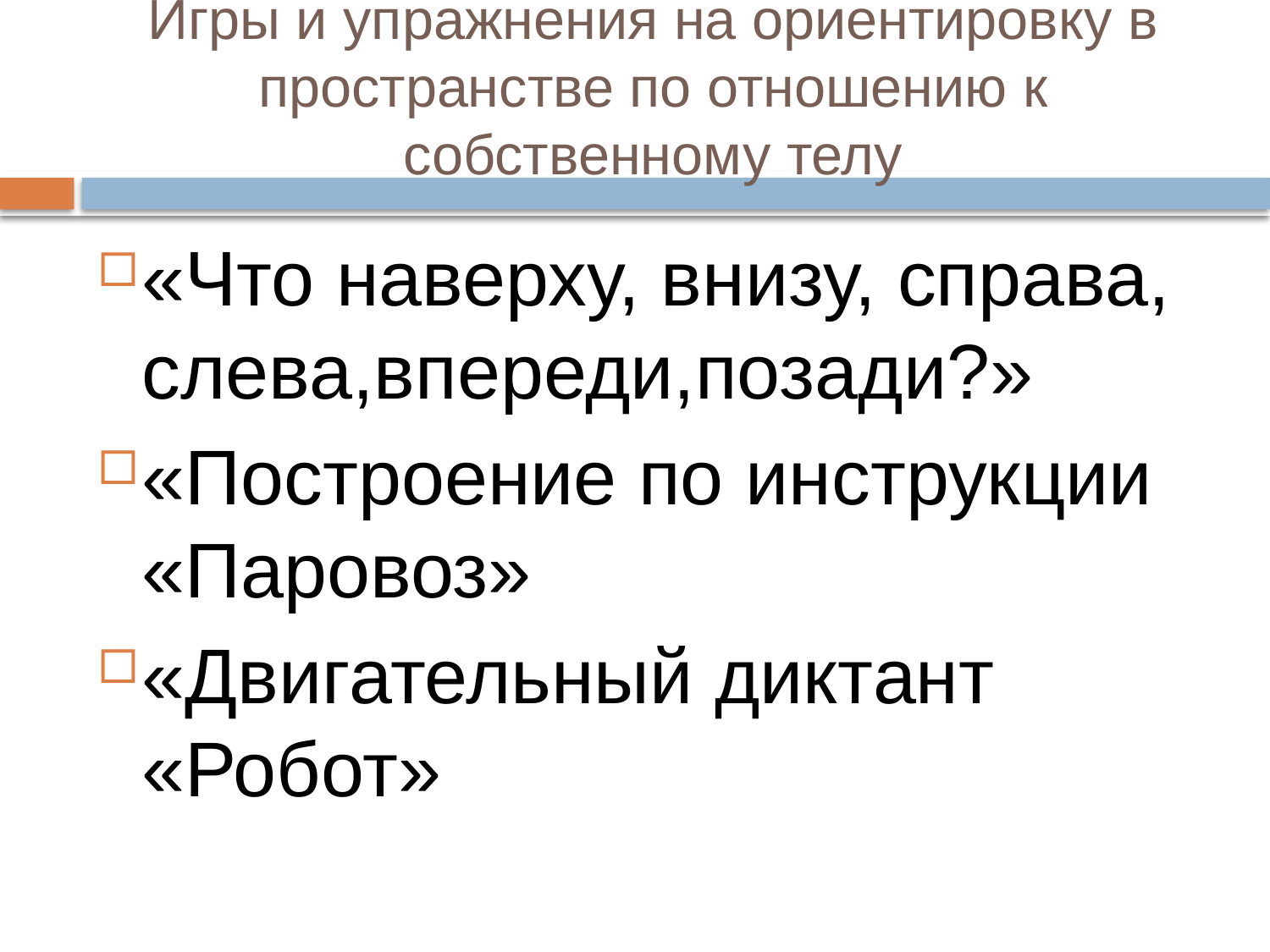

# Игры и упражнения на ориентировку в пространстве по отношению к собственному телу
«Что наверху, внизу, справа, слева,впереди,позади?»
«Построение по инструкции «Паровоз»
«Двигательный диктант «Робот»